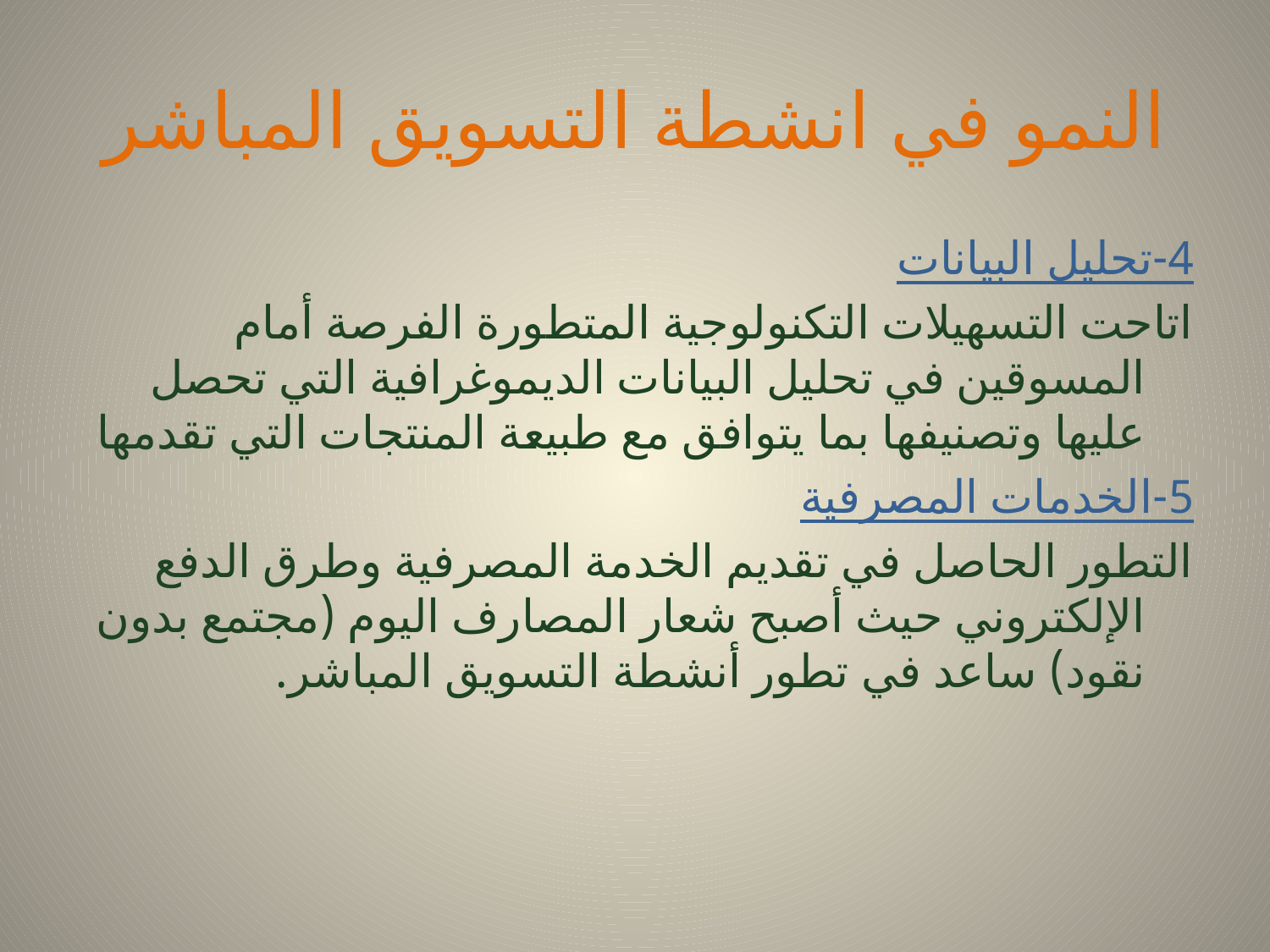

# النمو في انشطة التسويق المباشر
4-تحليل البيانات
اتاحت التسهيلات التكنولوجية المتطورة الفرصة أمام المسوقين في تحليل البيانات الديموغرافية التي تحصل عليها وتصنيفها بما يتوافق مع طبيعة المنتجات التي تقدمها
5-الخدمات المصرفية
التطور الحاصل في تقديم الخدمة المصرفية وطرق الدفع الإلكتروني حيث أصبح شعار المصارف اليوم (مجتمع بدون نقود) ساعد في تطور أنشطة التسويق المباشر.